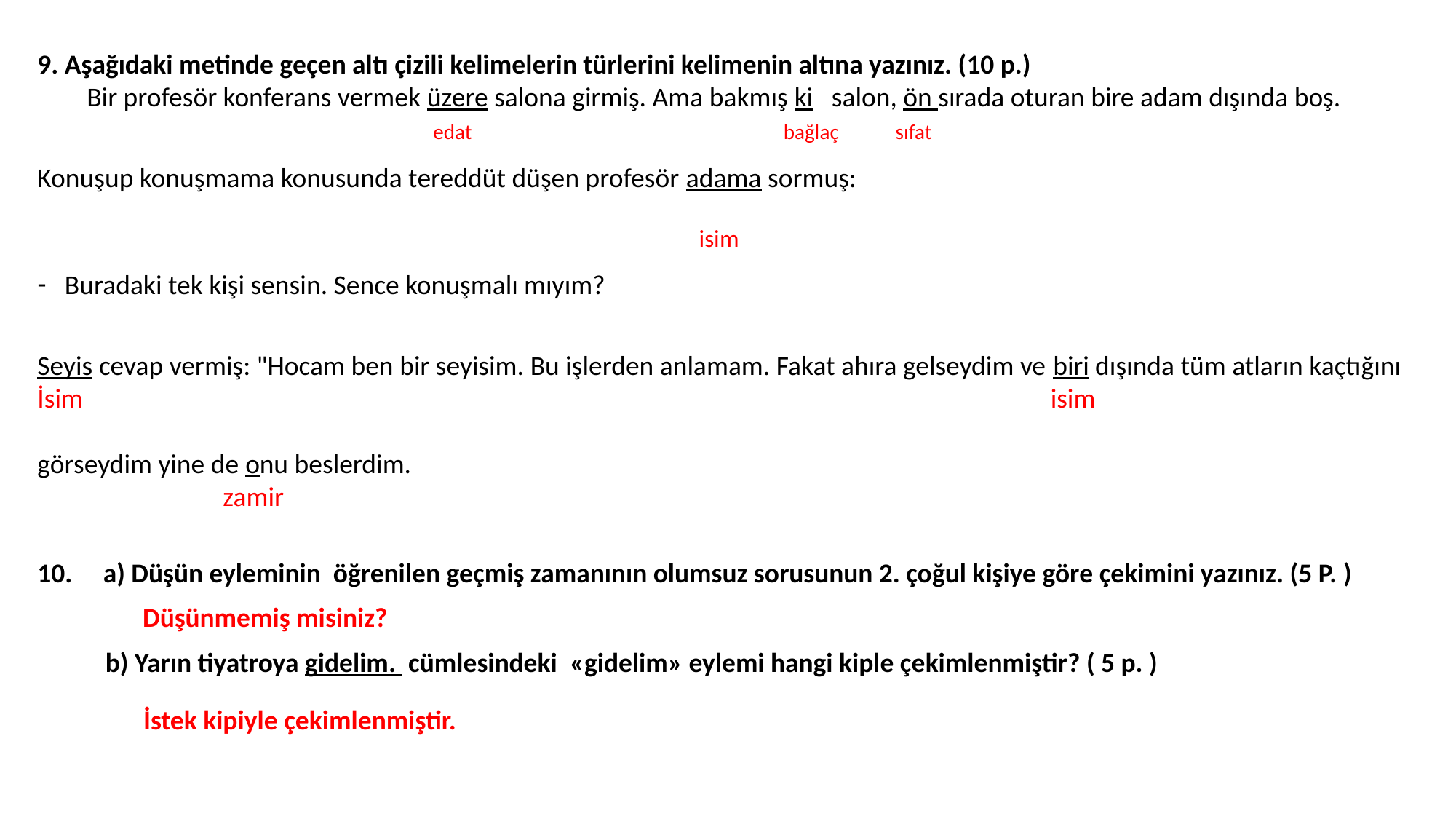

9. Aşağıdaki metinde geçen altı çizili kelimelerin türlerini kelimenin altına yazınız. (10 p.)
        Bir profesör konferans vermek üzere salona girmiş. Ama bakmış ki   salon, ön sırada oturan bire adam dışında boş.
                                                                edat                                                                  bağlaç            sıfat
Konuşup konuşmama konusunda tereddüt düşen profesör adama sormuş:

                                                                                                                       isim
Buradaki tek kişi sensin. Sence konuşmalı mıyım?

Seyis cevap vermiş: "Hocam ben bir seyisim. Bu işlerden anlamam. Fakat ahıra gelseydim ve biri dışında tüm atların kaçtığını
İsim									     isim

görseydim yine de onu beslerdim.
                              zamir

10.     a) Düşün eyleminin  öğrenilen geçmiş zamanının olumsuz sorusunun 2. çoğul kişiye göre çekimini yazınız. (5 P. )
                 Düşünmemiş misiniz?
           b) Yarın tiyatroya gidelim.  cümlesindeki  «gidelim» eylemi hangi kiple çekimlenmiştir? ( 5 p. )
           İstek kipiyle çekimlenmiştir.